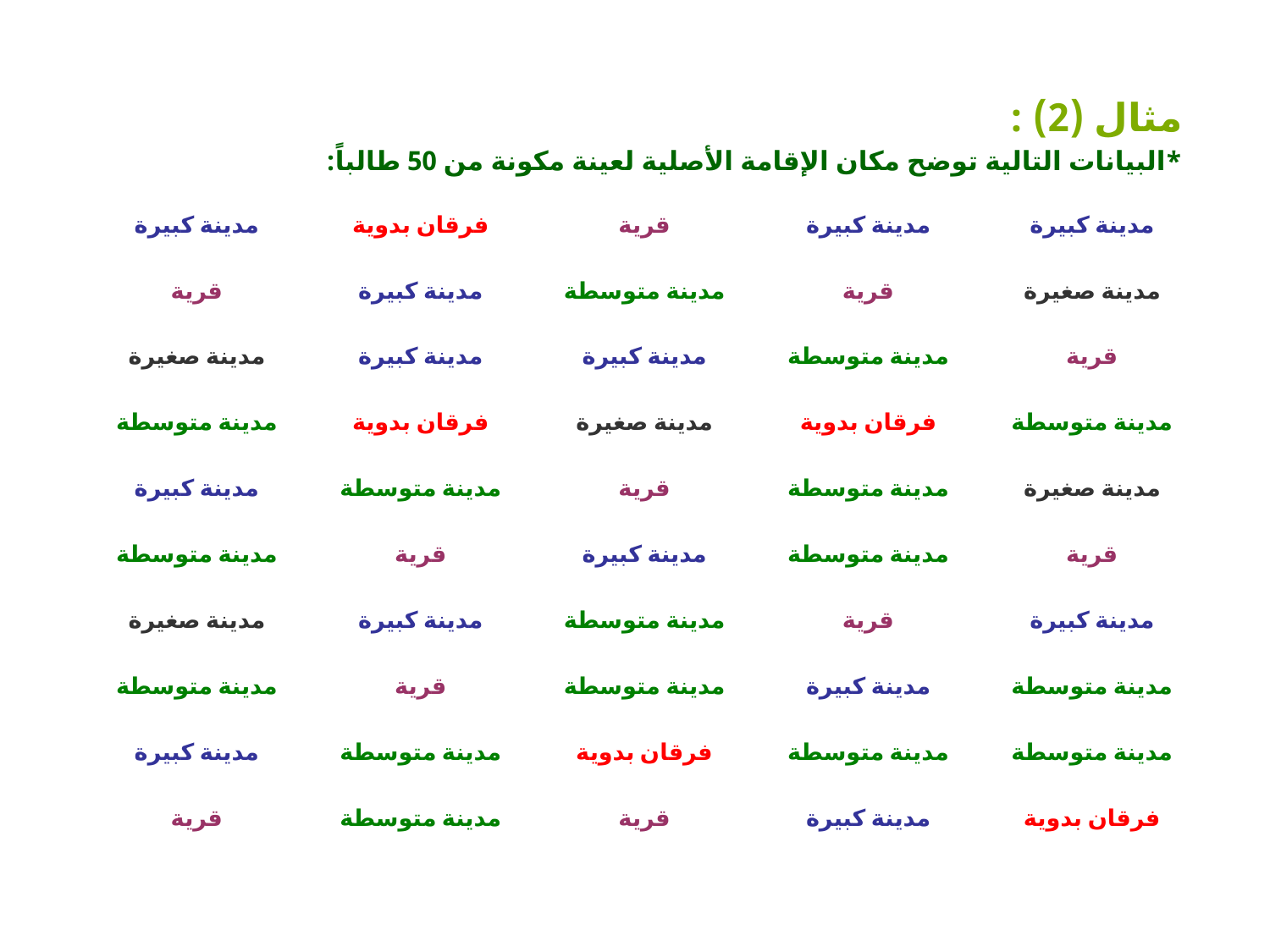

مثال (2) :
*البيانات التالية توضح مكان الإقامة الأصلية لعينة مكونة من 50 طالباً:
| مدينة كبيرة | فرقان بدوية | قرية | مدينة كبيرة | مدينة كبيرة |
| --- | --- | --- | --- | --- |
| قرية | مدينة كبيرة | مدينة متوسطة | قرية | مدينة صغيرة |
| مدينة صغيرة | مدينة كبيرة | مدينة كبيرة | مدينة متوسطة | قرية |
| مدينة متوسطة | فرقان بدوية | مدينة صغيرة | فرقان بدوية | مدينة متوسطة |
| مدينة كبيرة | مدينة متوسطة | قرية | مدينة متوسطة | مدينة صغيرة |
| مدينة متوسطة | قرية | مدينة كبيرة | مدينة متوسطة | قرية |
| مدينة صغيرة | مدينة كبيرة | مدينة متوسطة | قرية | مدينة كبيرة |
| مدينة متوسطة | قرية | مدينة متوسطة | مدينة كبيرة | مدينة متوسطة |
| مدينة كبيرة | مدينة متوسطة | فرقان بدوية | مدينة متوسطة | مدينة متوسطة |
| قرية | مدينة متوسطة | قرية | مدينة كبيرة | فرقان بدوية |